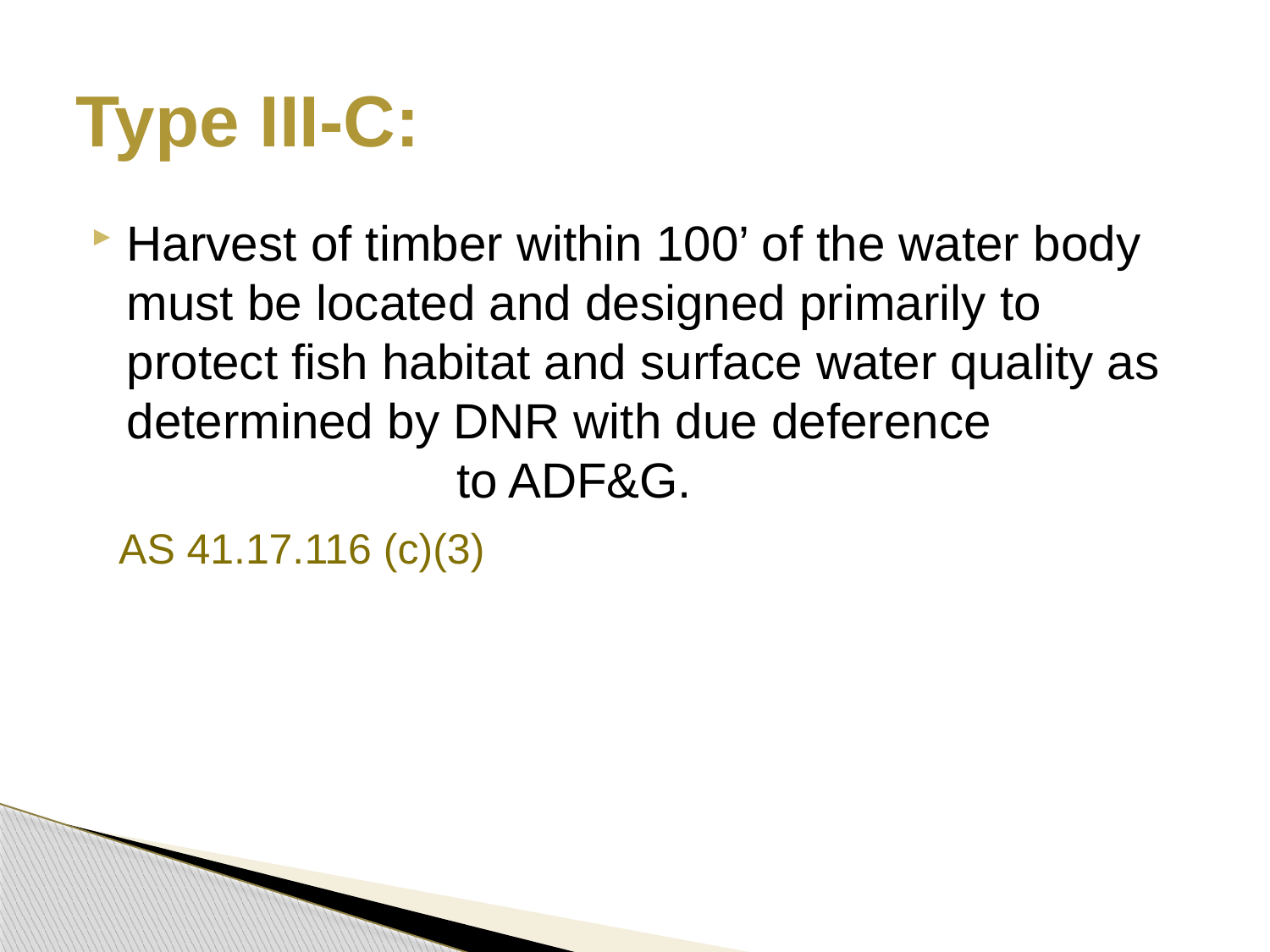

# Type III-C:
Harvest of timber within 100’ of the water body must be located and designed primarily to protect fish habitat and surface water quality as determined by DNR with due deference                                       to ADF&G.
  AS 41.17.116 (c)(3)